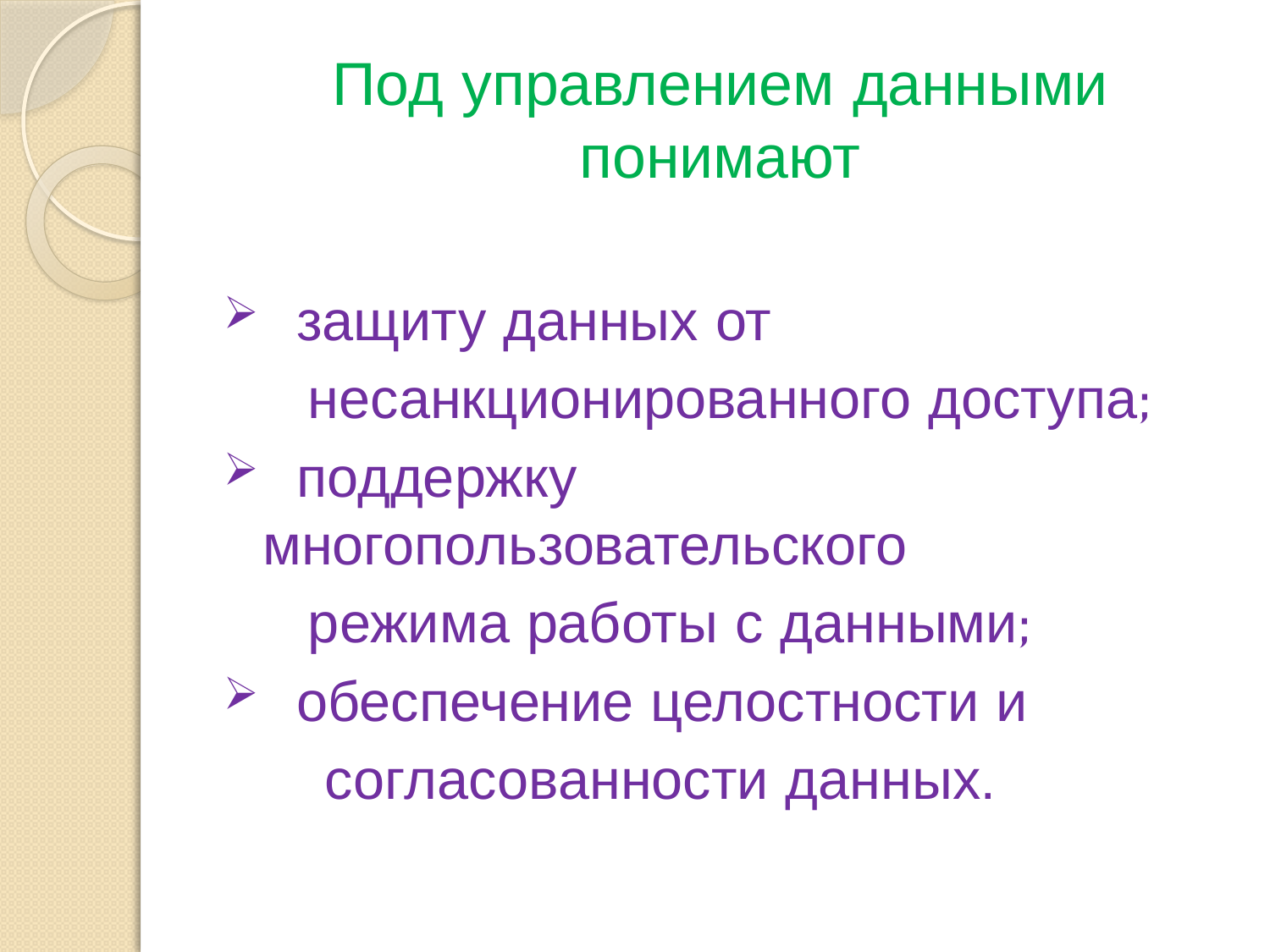

# Под управлением данными понимают
  защиту данных от
     несанкционированного доступа;
  поддержку многопользовательского
     режима работы с данными;
  обеспечение целостности и
      согласованности данных.